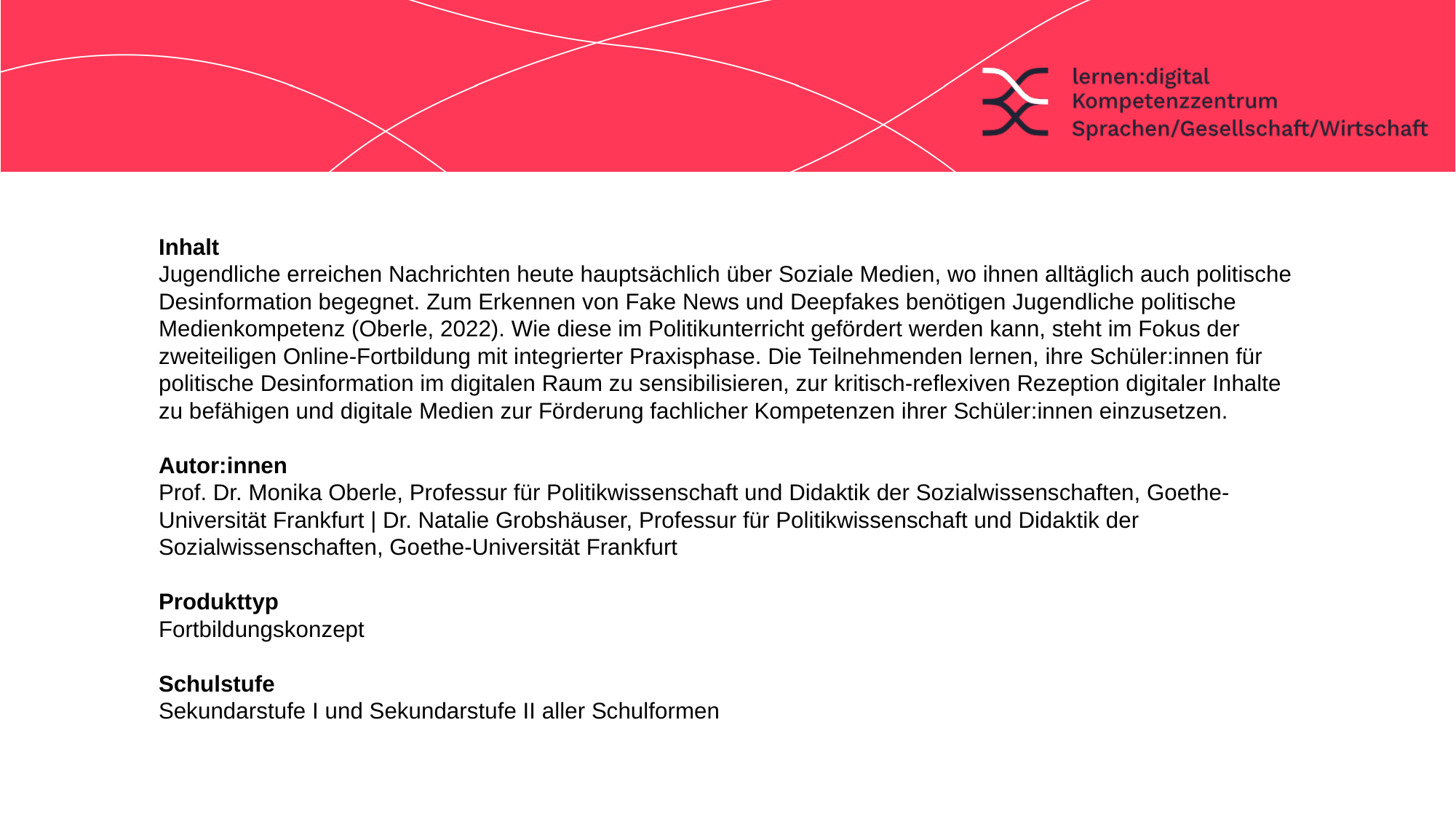

Inhalt
Jugendliche erreichen Nachrichten heute hauptsächlich über Soziale Medien, wo ihnen alltäglich auch politische Desinformation begegnet. Zum Erkennen von Fake News und Deepfakes benötigen Jugendliche politische Medienkompetenz (Oberle, 2022). Wie diese im Politikunterricht gefördert werden kann, steht im Fokus der zweiteiligen Online-Fortbildung mit integrierter Praxisphase. Die Teilnehmenden lernen, ihre Schüler:innen für politische Desinformation im digitalen Raum zu sensibilisieren, zur kritisch-reflexiven Rezeption digitaler Inhalte zu befähigen und digitale Medien zur Förderung fachlicher Kompetenzen ihrer Schüler:innen einzusetzen.

Autor:innen
Prof. Dr. Monika Oberle, Professur für Politikwissenschaft und Didaktik der Sozialwissenschaften, Goethe-Universität Frankfurt | Dr. Natalie Grobshäuser, Professur für Politikwissenschaft und Didaktik der Sozialwissenschaften, Goethe-Universität Frankfurt

Produkttyp
Fortbildungskonzept

Schulstufe
Sekundarstufe I und Sekundarstufe II aller Schulformen